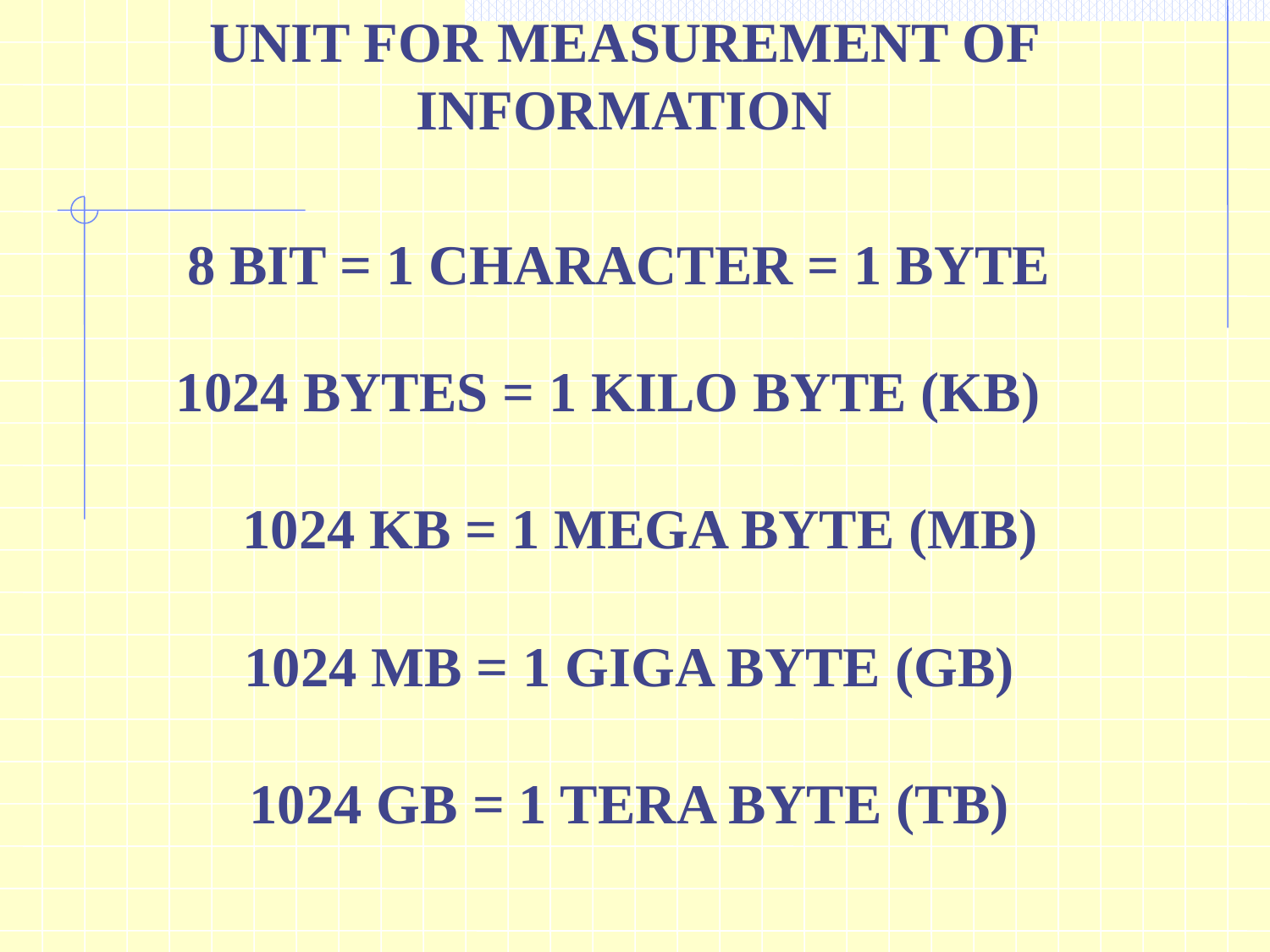

UNIT FOR MEASUREMENT OF INFORMATION
8 BIT = 1 CHARACTER = 1 BYTE
1024 BYTES = 1 KILO BYTE (KB)
1024 KB = 1 MEGA BYTE (MB)
1024 MB = 1 GIGA BYTE (GB)
1024 GB = 1 TERA BYTE (TB)